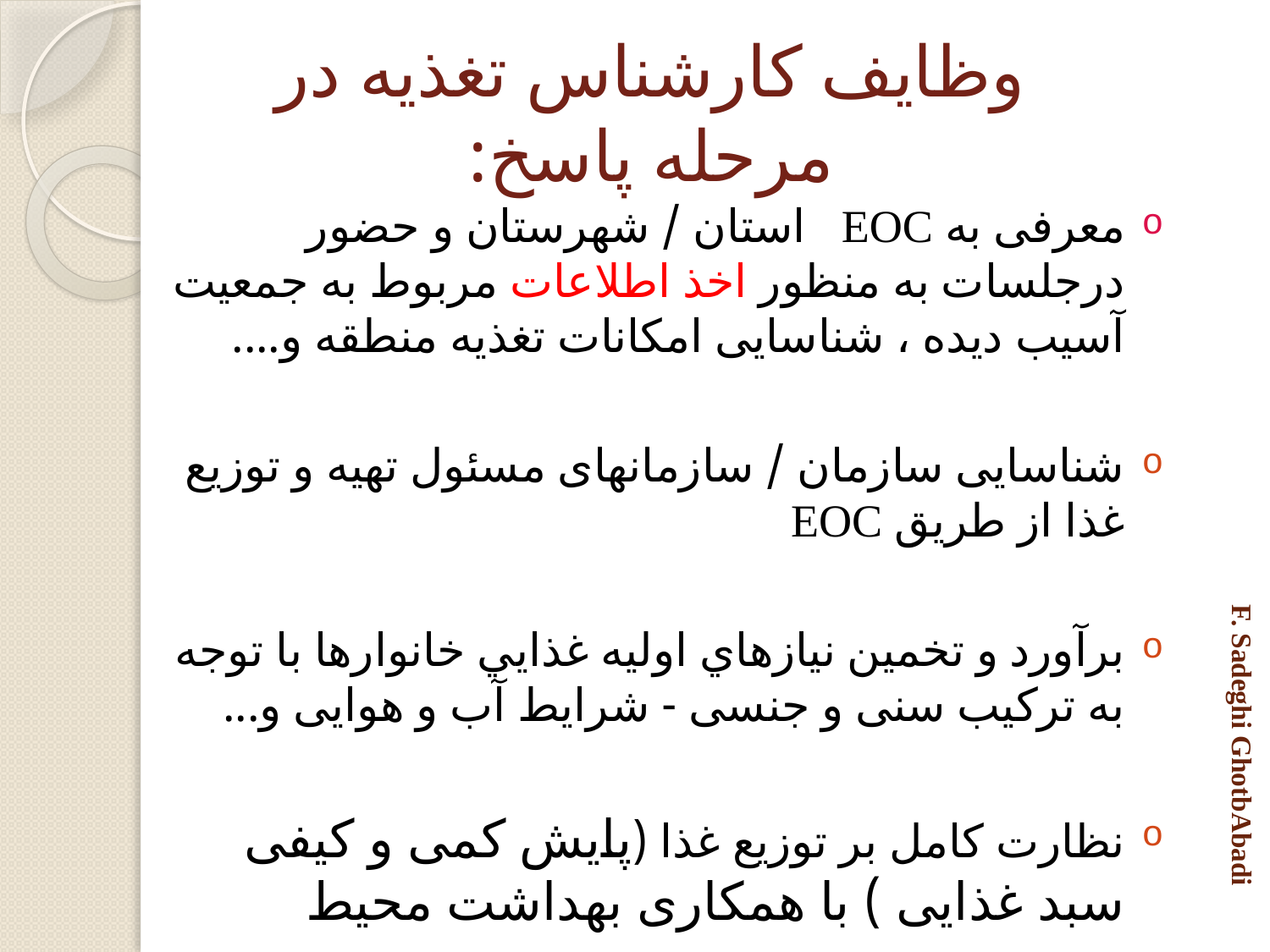

# وظایف کارشناس تغذیه در مرحله پاسخ:
معرفی به EOC   استان / شهرستان و حضور درجلسات به منظور اخذ اطلاعات مربوط به جمعیت آسیب دیده ، شناسایی امکانات تغذیه منطقه و....

شناسایی سازمان / سازمانهای مسئول تهیه و توزیع غذا از طریق EOC

برآورد و تخمين نيازهاي اوليه غذايي خانوارها با توجه به ترکیب سنی و جنسی - شرایط آب و هوایی و...

نظارت کامل بر توزیع غذا (پایش کمی و کیفی سبد غذایی ) با همکاری بهداشت محیط